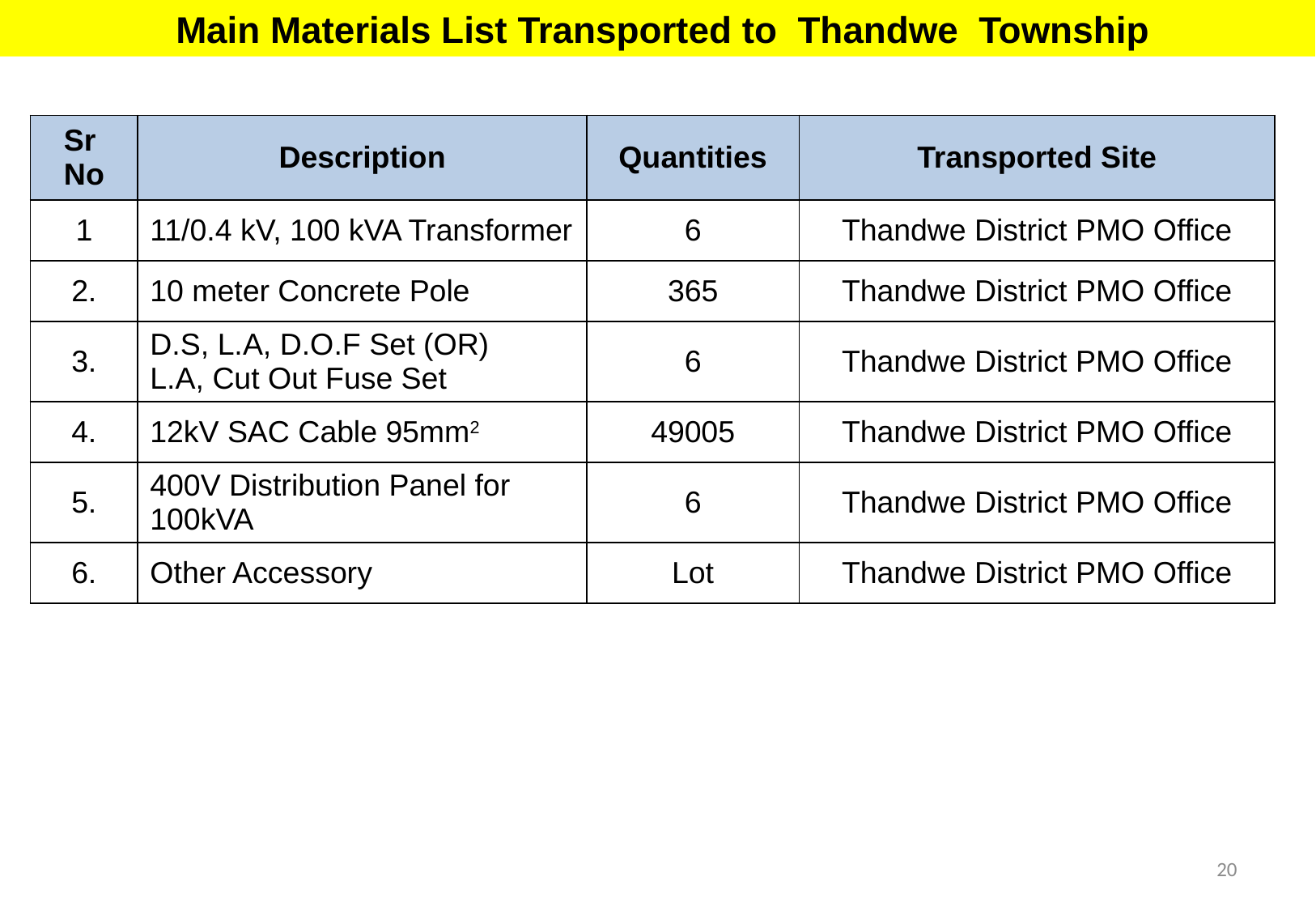

Main Materials List Transported to  Thandwe  Township
| Sr No | Description | Quantities | Transported Site |
| --- | --- | --- | --- |
| 1 | 11/0.4 kV, 100 kVA Transformer | 6 | Thandwe District PMO Office |
| 2. | 10 meter Concrete Pole | 365 | Thandwe District PMO Office |
| 3. | D.S, L.A, D.O.F Set (OR) L.A, Cut Out Fuse Set | 6 | Thandwe District PMO Office |
| 4. | 12kV SAC Cable 95mm2 | 49005 | Thandwe District PMO Office |
| 5. | 400V Distribution Panel for 100kVA | 6 | Thandwe District PMO Office |
| 6. | Other Accessory | Lot | Thandwe District PMO Office |
20